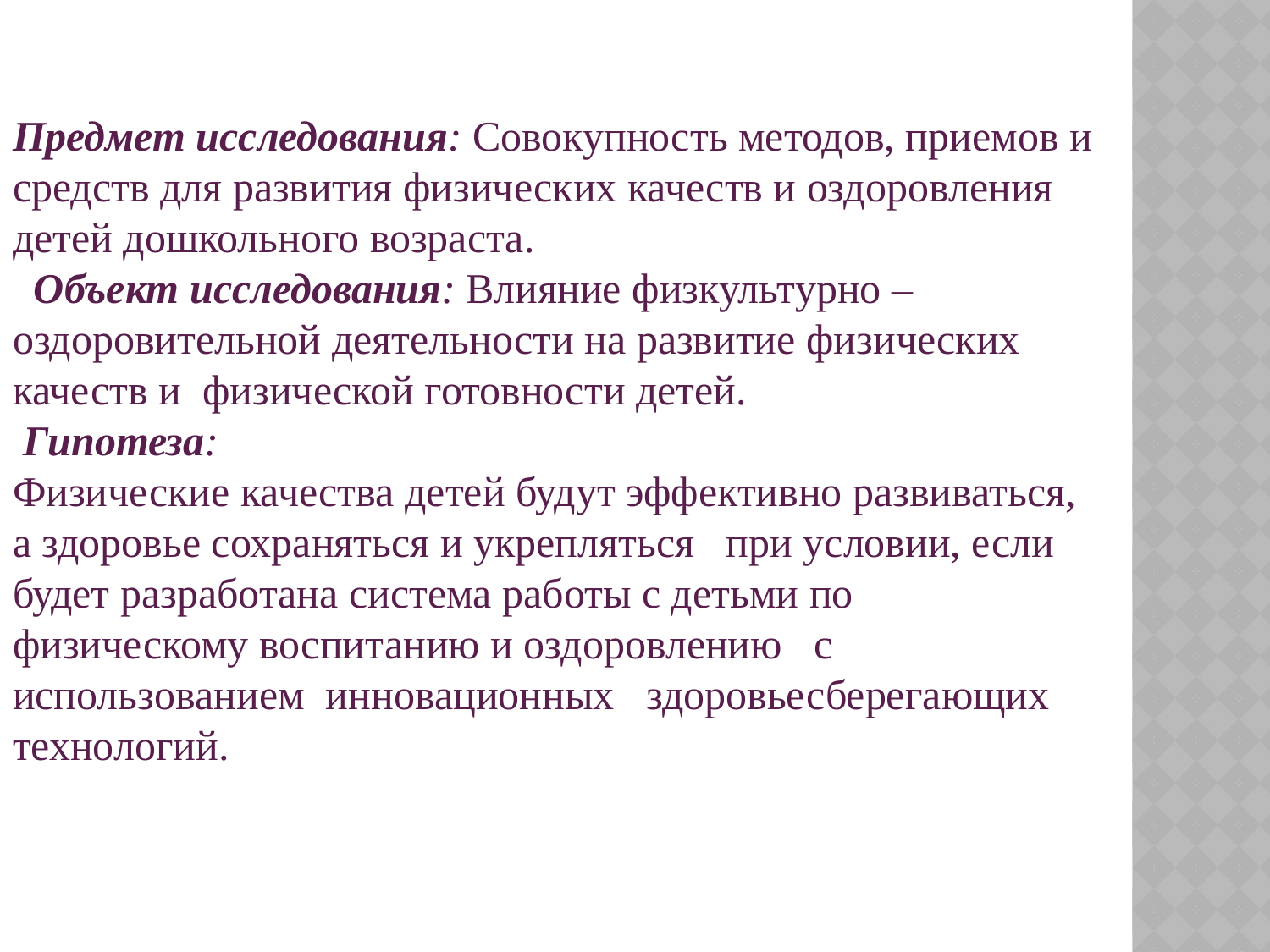

Предмет исследования: Совокупность методов, приемов и средств для развития физических качеств и оздоровления детей дошкольного возраста.
  Объект исследования: Влияние физкультурно – оздоровительной деятельности на развитие физических качеств и  физической готовности детей.
 Гипотеза:
Физические качества детей будут эффективно развиваться, а здоровье сохраняться и укрепляться   при условии, если будет разработана система работы с детьми по физическому воспитанию и оздоровлению   с использованием  инновационных   здоровьесберегающих технологий.